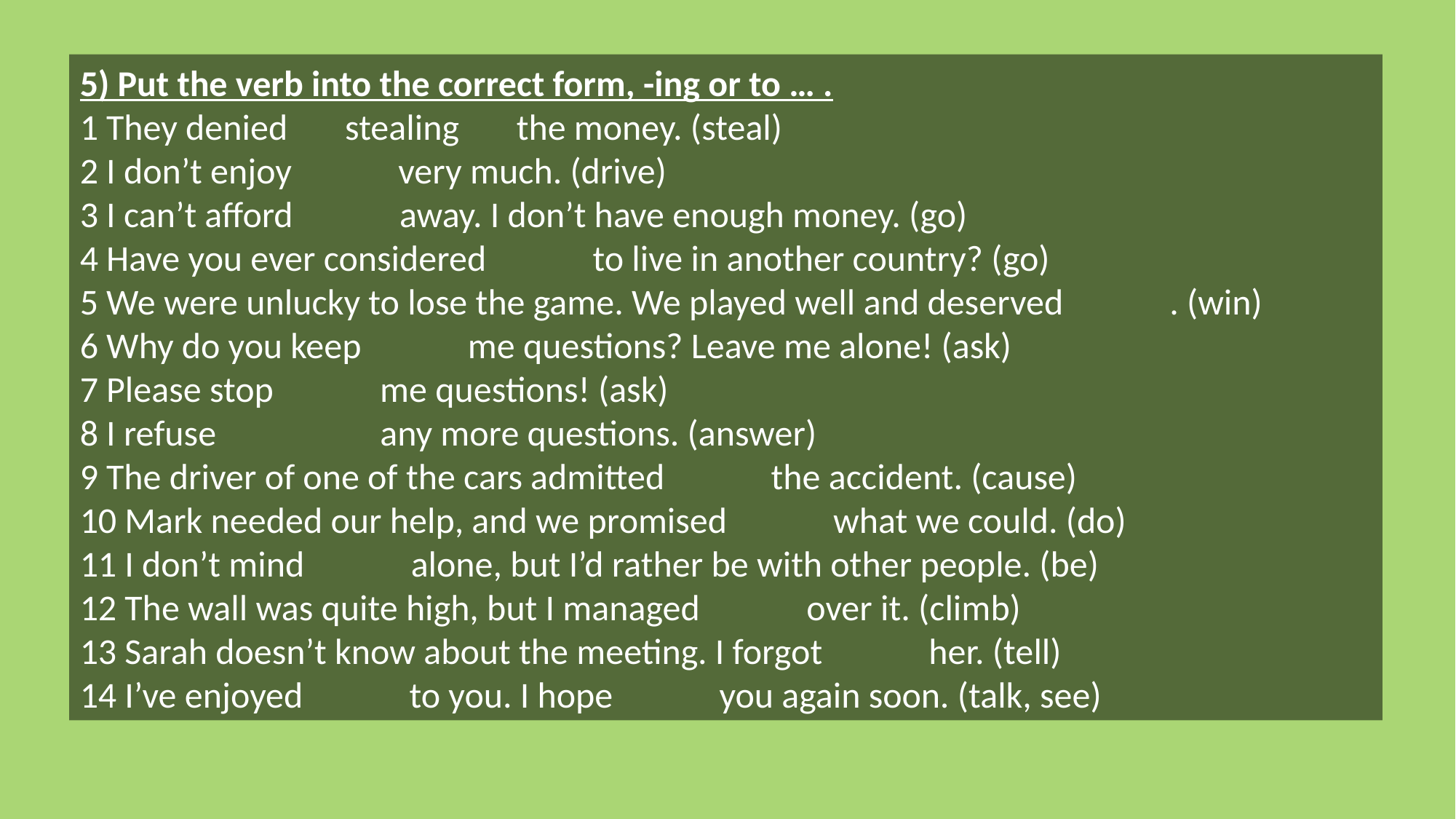

5) Put the verb into the correct form, -ing or to … .
1 They denied       stealing       the money. (steal)
2 I don’t enjoy             very much. (drive)
3 I can’t afford             away. I don’t have enough money. (go)
4 Have you ever considered             to live in another country? (go)
5 We were unlucky to lose the game. We played well and deserved             . (win)
6 Why do you keep             me questions? Leave me alone! (ask)
7 Please stop             me questions! (ask)
8 I refuse                    any more questions. (answer)
9 The driver of one of the cars admitted             the accident. (cause)
10 Mark needed our help, and we promised             what we could. (do)
11 I don’t mind             alone, but I’d rather be with other people. (be)
12 The wall was quite high, but I managed             over it. (climb)
13 Sarah doesn’t know about the meeting. I forgot             her. (tell)
14 I’ve enjoyed             to you. I hope             you again soon. (talk, see)